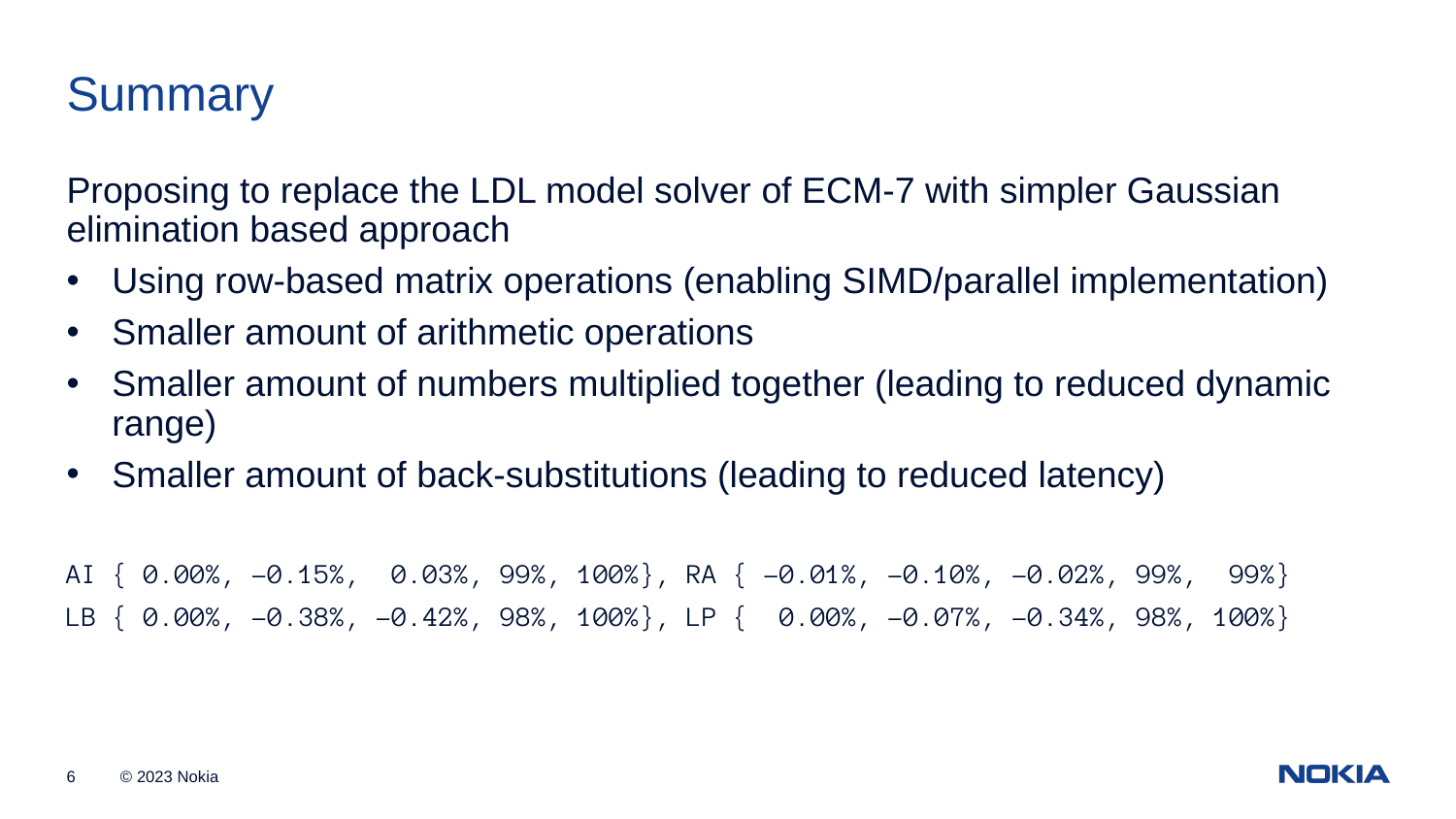

Summary
Proposing to replace the LDL model solver of ECM-7 with simpler Gaussian elimination based approach
Using row-based matrix operations (enabling SIMD/parallel implementation)
Smaller amount of arithmetic operations
Smaller amount of numbers multiplied together (leading to reduced dynamic range)
Smaller amount of back-substitutions (leading to reduced latency)

AI { 0.00%, -0.15%,  0.03%, 99%, 100%}, RA { -0.01%, -0.10%, -0.02%, 99%,  99%}
LB { 0.00%, -0.38%, -0.42%, 98%, 100%}, LP {  0.00%, -0.07%, -0.34%, 98%, 100%}